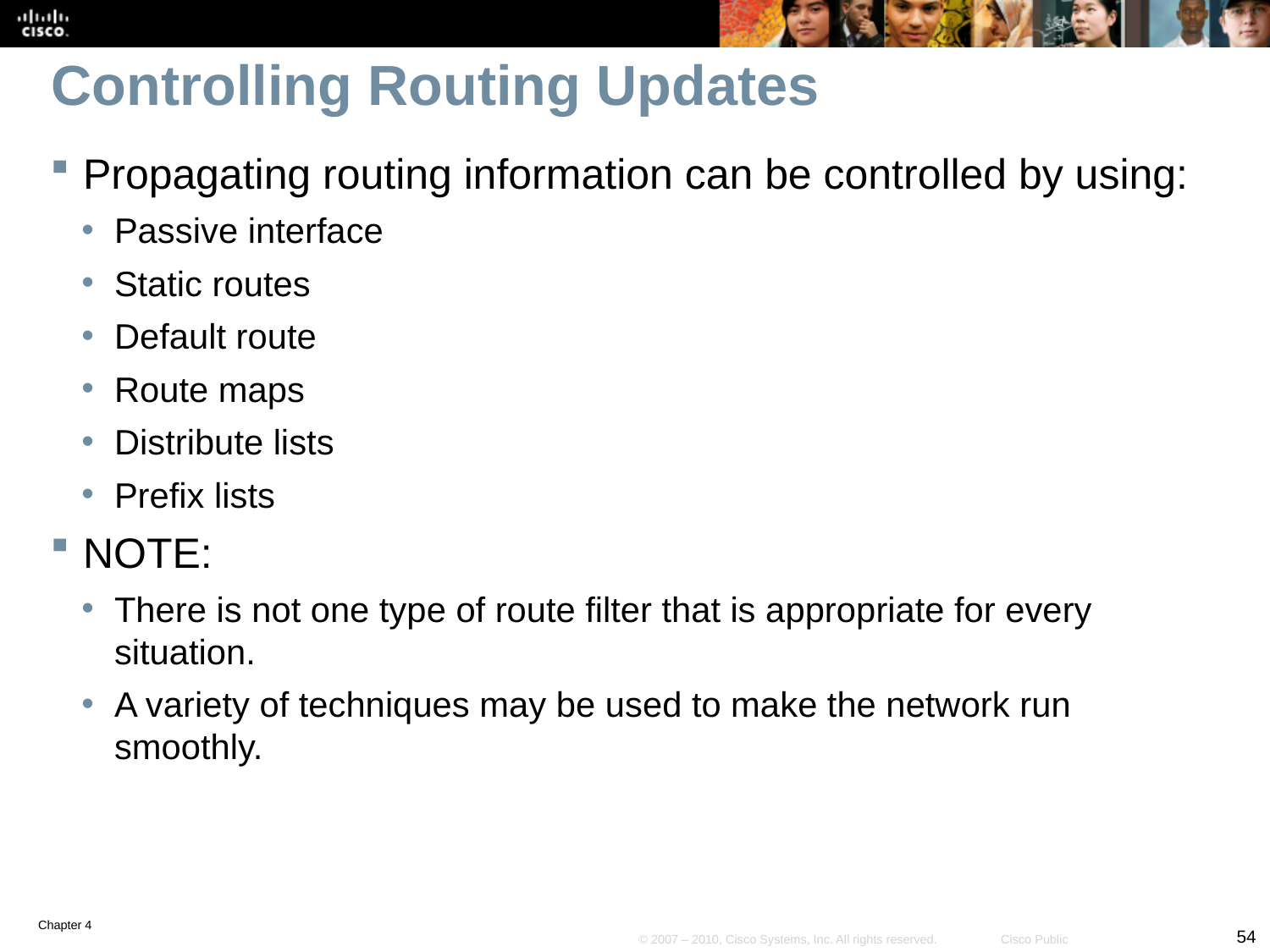

# Controlling Routing Updates
Propagating routing information can be controlled by using:
Passive interface
Static routes
Default route
Route maps
Distribute lists
Prefix lists
NOTE:
There is not one type of route filter that is appropriate for every situation.
A variety of techniques may be used to make the network run smoothly.